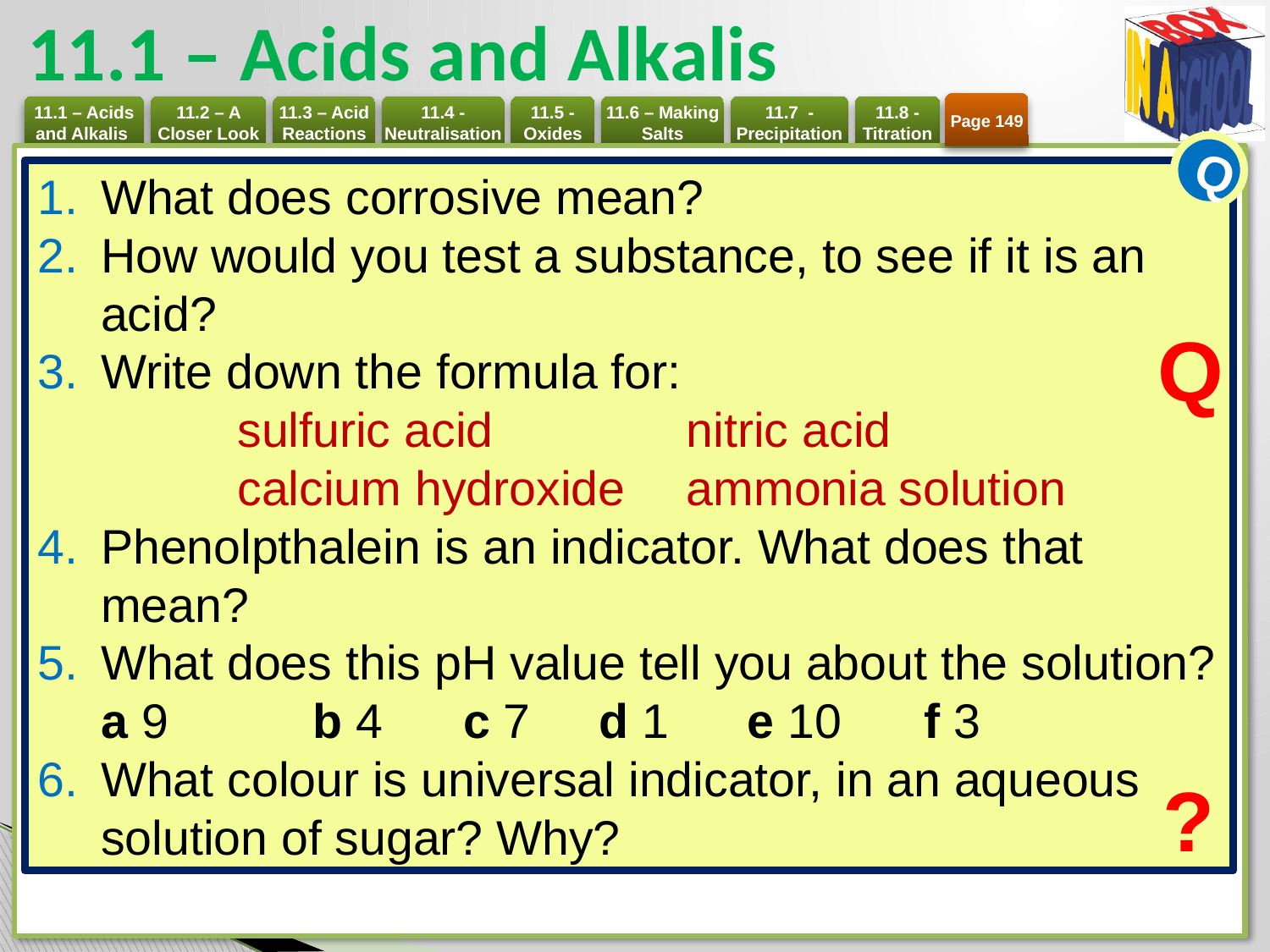

# 11.1 – Acids and Alkalis
Page 149
Q
What does corrosive mean?
How would you test a substance, to see if it is an acid?
Write down the formula for:
	sulfuric acid 	nitric acid
	calcium hydroxide 	ammonia solution
Phenolpthalein is an indicator. What does that mean?
What does this pH value tell you about the solution?
a 9 	b 4 	c 7 	d 1 	e 10 	f 3
What colour is universal indicator, in an aqueous solution of sugar? Why?
Q
?